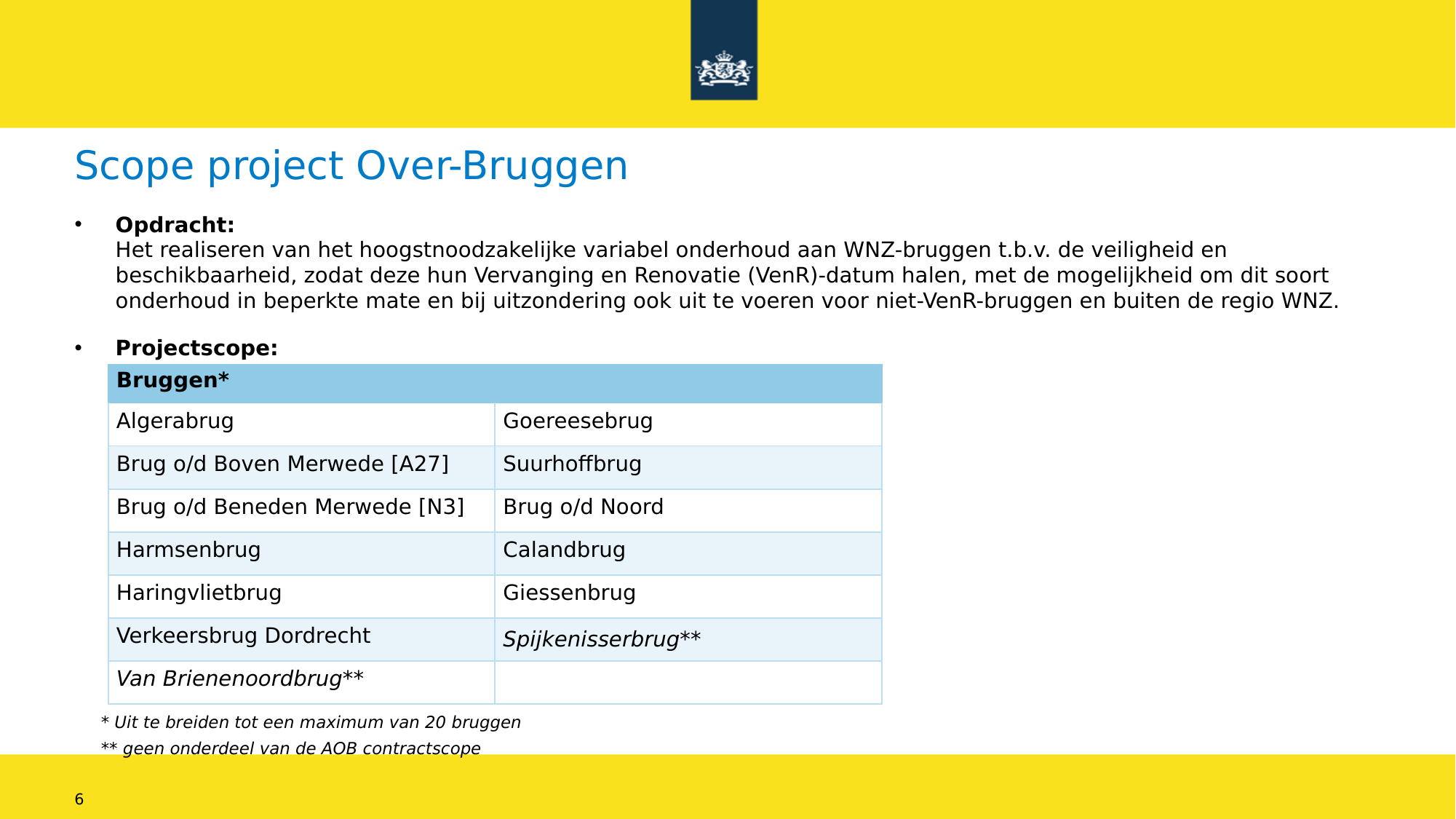

# Scope project Over-Bruggen
Opdracht:
Het realiseren van het hoogstnoodzakelijke variabel onderhoud aan WNZ-bruggen t.b.v. de veiligheid en beschikbaarheid, zodat deze hun Vervanging en Renovatie (VenR)-datum halen, met de mogelijkheid om dit soort onderhoud in beperkte mate en bij uitzondering ook uit te voeren voor niet-VenR-bruggen en buiten de regio WNZ.

Projectscope:

     * Uit te breiden tot een maximum van 20 bruggen
     ** geen onderdeel van de AOB contractscope

| Bruggen\* |  |
| --- | --- |
| Algerabrug | Goereesebrug |
| Brug o/d Boven Merwede [A27] | Suurhoffbrug |
| Brug o/d Beneden Merwede [N3] | Brug o/d Noord |
| Harmsenbrug | Calandbrug |
| Haringvlietbrug | Giessenbrug |
| Verkeersbrug Dordrecht | Spijkenisserbrug\*\* |
| Van Brienenoordbrug\*\* |  |